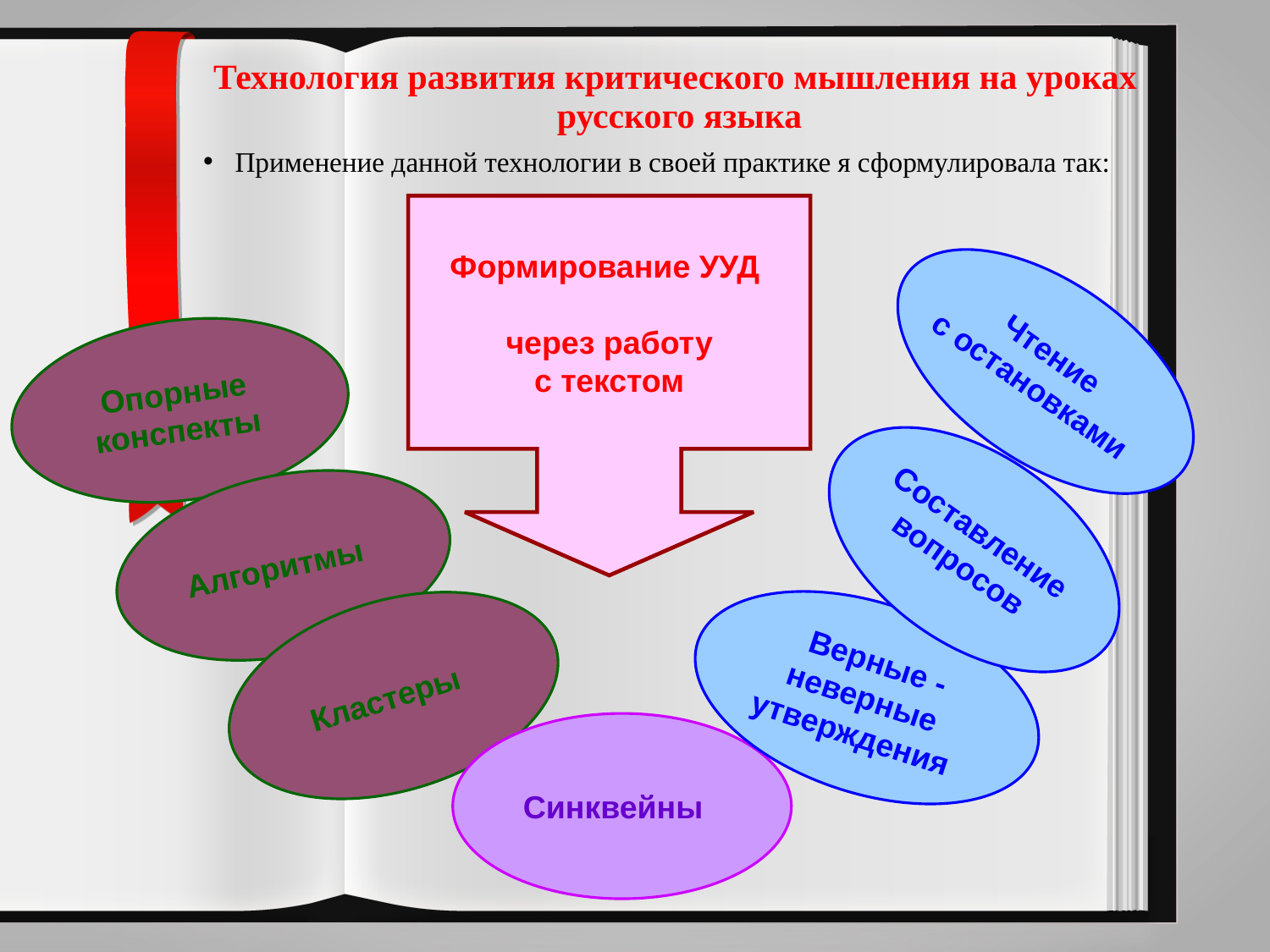

# Технология развития критического мышления на уроках  русского языка
Применение данной технологии в своей практике я сформулировала так:

Формирование УУД

через работу
с текстом
Чтение
с остановками
Опорные
конспекты
Составление
вопросов
Алгоритмы
Кластеры
Верные -
неверные
утверждения
Синквейны